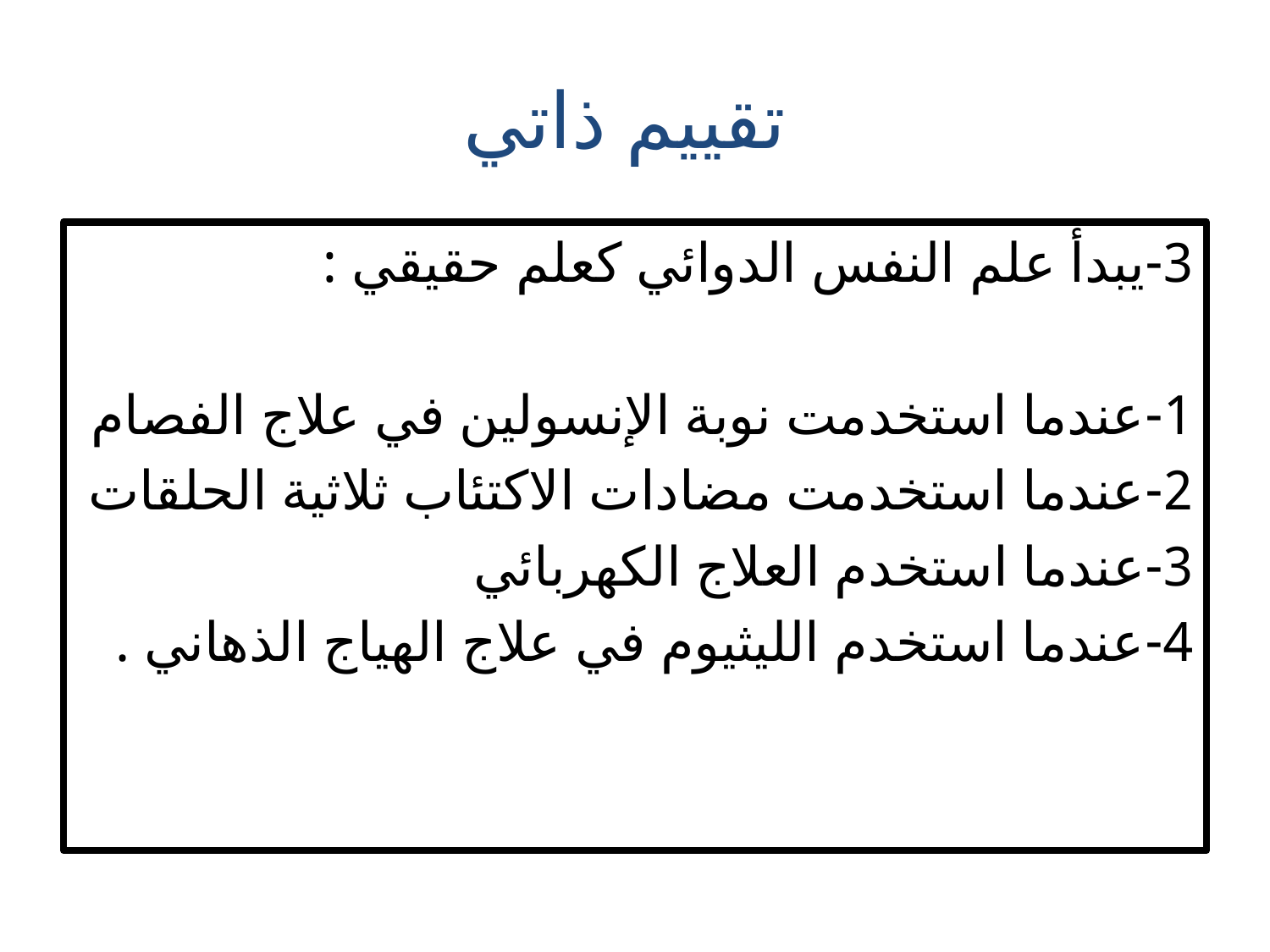

# تقييم ذاتي
3-يبدأ علم النفس الدوائي كعلم حقيقي :

1-عندما استخدمت نوبة الإنسولين في علاج الفصام
2-عندما استخدمت مضادات الاكتئاب ثلاثية الحلقات
3-عندما استخدم العلاج الكهربائي
4-عندما استخدم الليثيوم في علاج الهياج الذهاني .